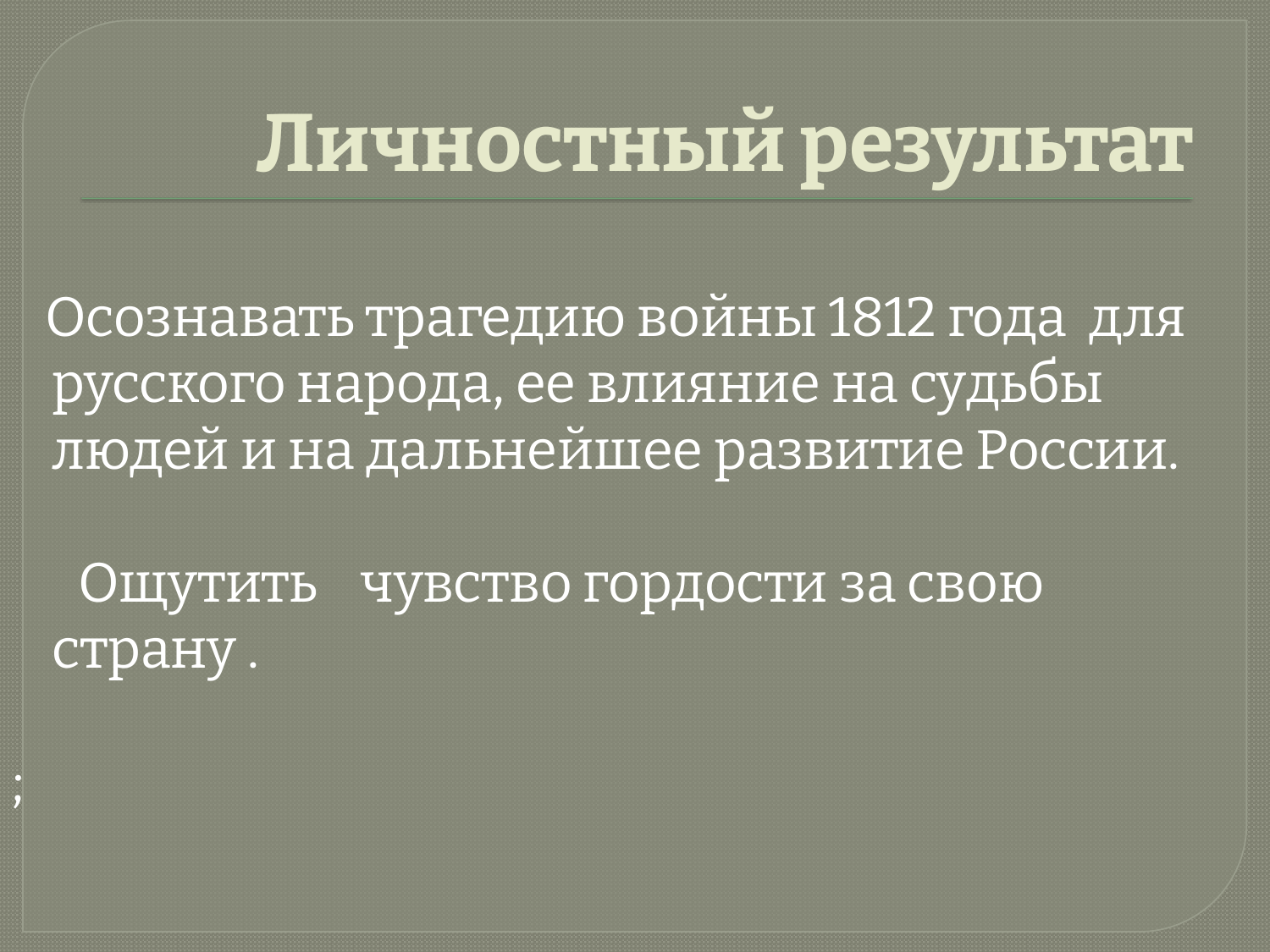

# Личностный результат

   Осознавать трагедию войны 1812 года  для русского народа, ее влияние на судьбы людей и на дальнейшее развитие России.

      Ощутить    чувство гордости за свою страну .

;